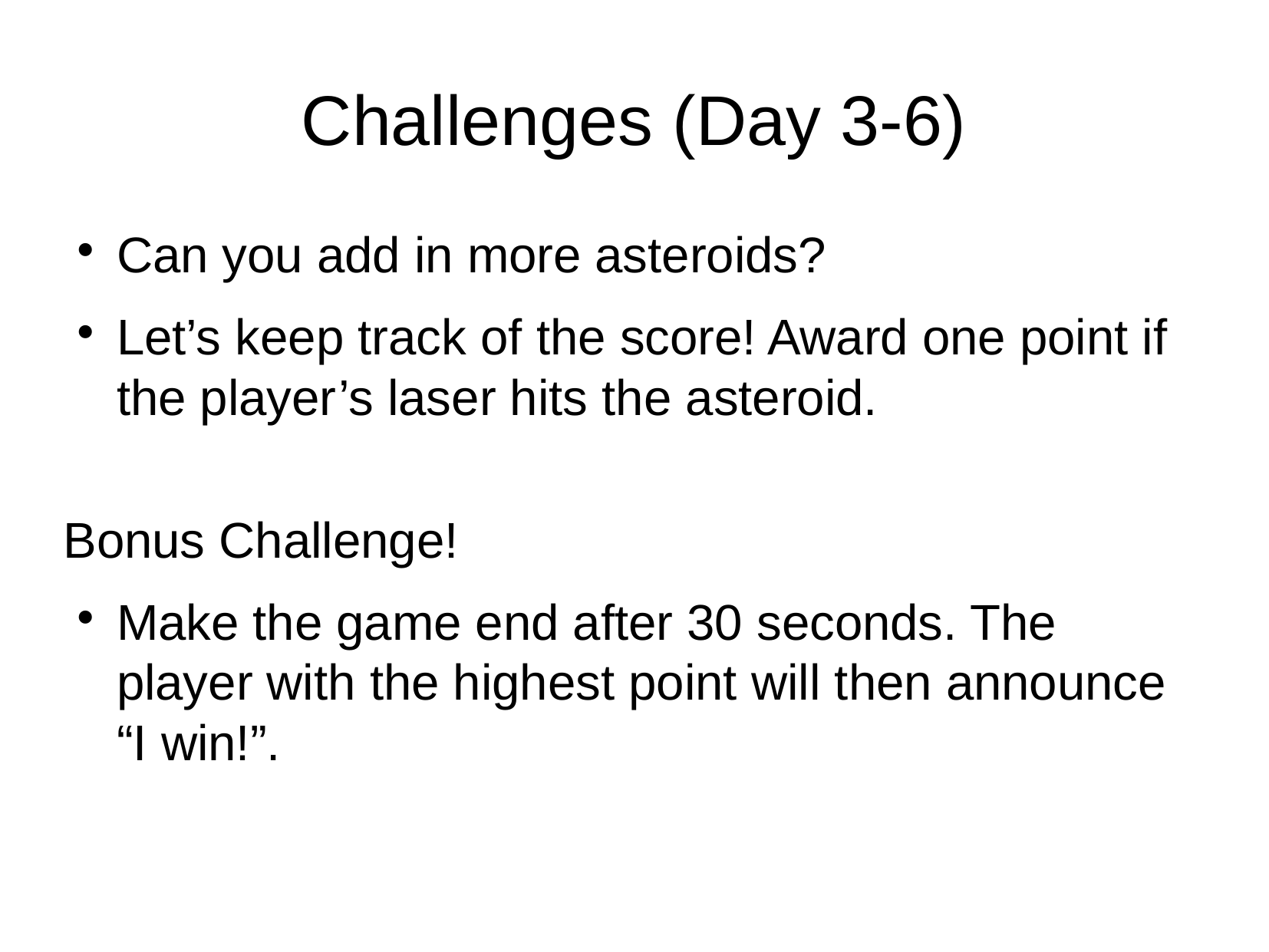

Challenges (Day 3-6)
Can you add in more asteroids?
Let’s keep track of the score! Award one point if the player’s laser hits the asteroid.

Bonus Challenge!
Make the game end after 30 seconds. The player with the highest point will then announce “I win!”.